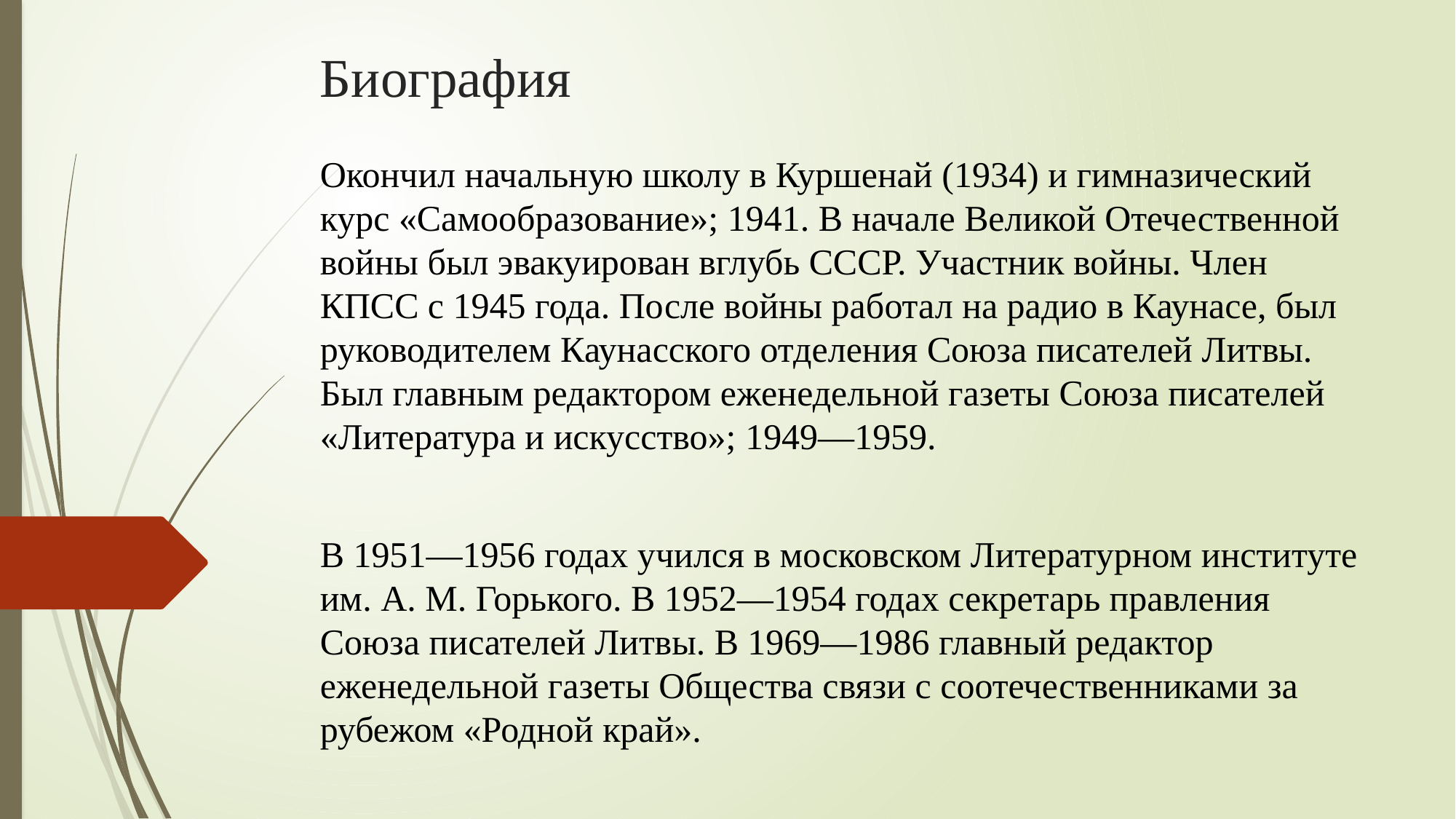

# Биография
Окончил начальную школу в Куршенай (1934) и гимназический курс «Самообразование»; 1941. В начале Великой Отечественной войны был эвакуирован вглубь СССР. Участник войны. Член КПСС с 1945 года. После войны работал на радио в Каунасе, был руководителем Каунасского отделения Союза писателей Литвы. Был главным редактором еженедельной газеты Союза писателей «Литература и искусство»; 1949—1959.

В 1951—1956 годах учился в московском Литературном институте им. А. М. Горького. В 1952—1954 годах секретарь правления Союза писателей Литвы. В 1969—1986 главный редактор еженедельной газеты Общества связи с соотечественниками за рубежом «Родной край».